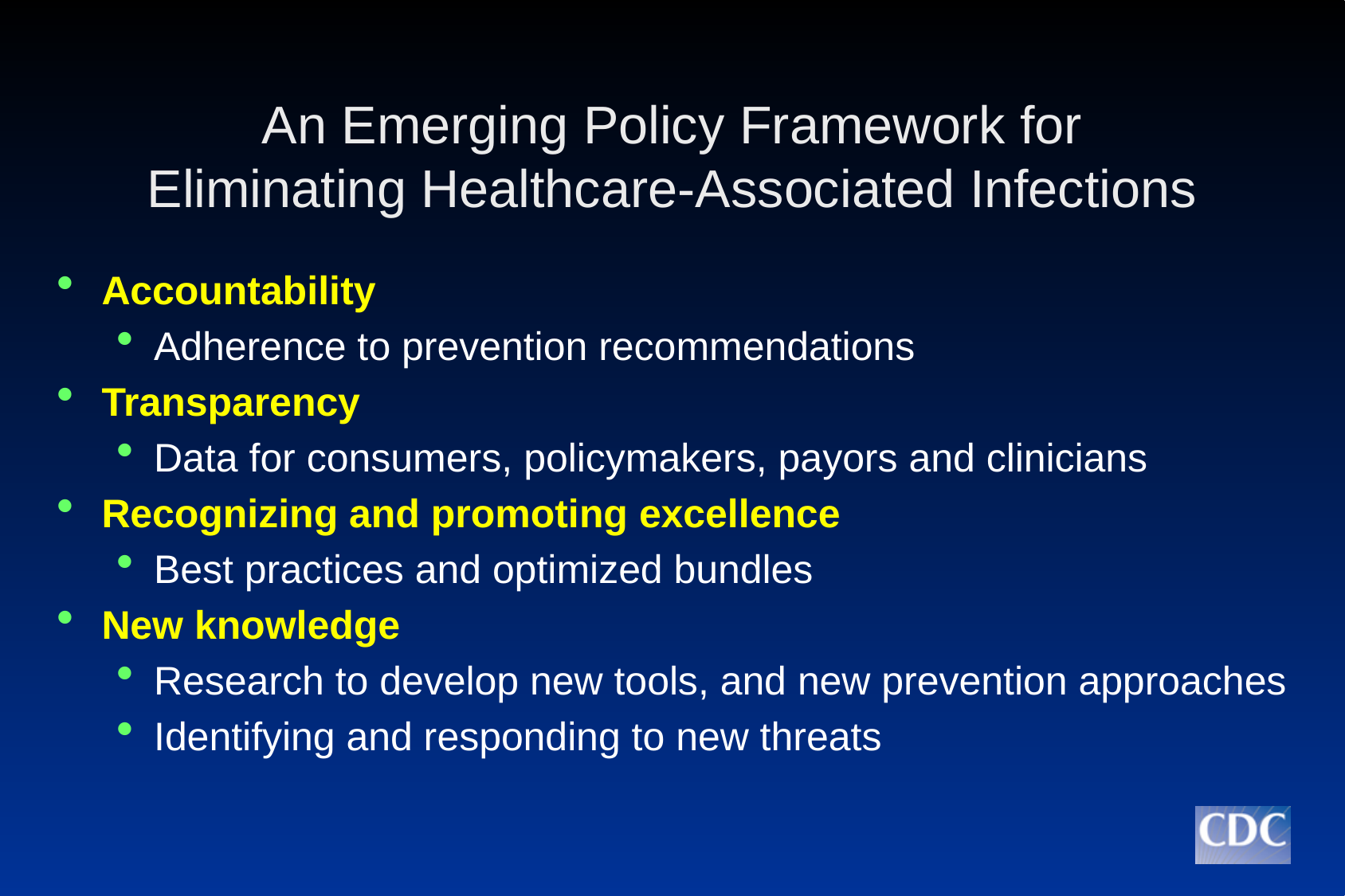

# An Emerging Policy Framework for Eliminating Healthcare-Associated Infections
Accountability
Adherence to prevention recommendations
Transparency
Data for consumers, policymakers, payors and clinicians
Recognizing and promoting excellence
Best practices and optimized bundles
New knowledge
Research to develop new tools, and new prevention approaches
Identifying and responding to new threats